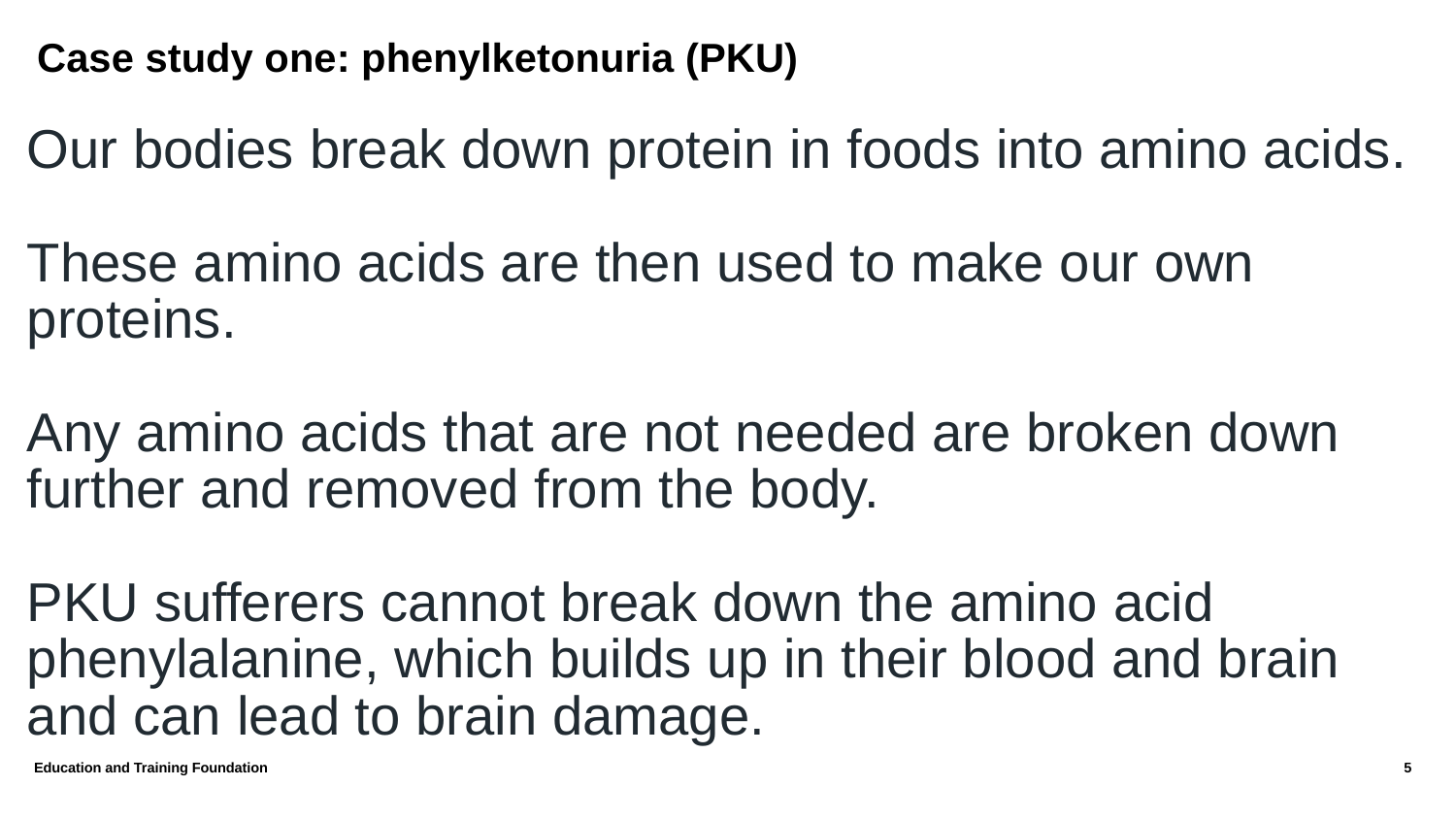

# Case study one: phenylketonuria (PKU)
Our bodies break down protein in foods into amino acids.

These amino acids are then used to make our own proteins.

Any amino acids that are not needed are broken down further and removed from the body.

PKU sufferers cannot break down the amino acid phenylalanine, which builds up in their blood and brain and can lead to brain damage.

Education and Training Foundation
5